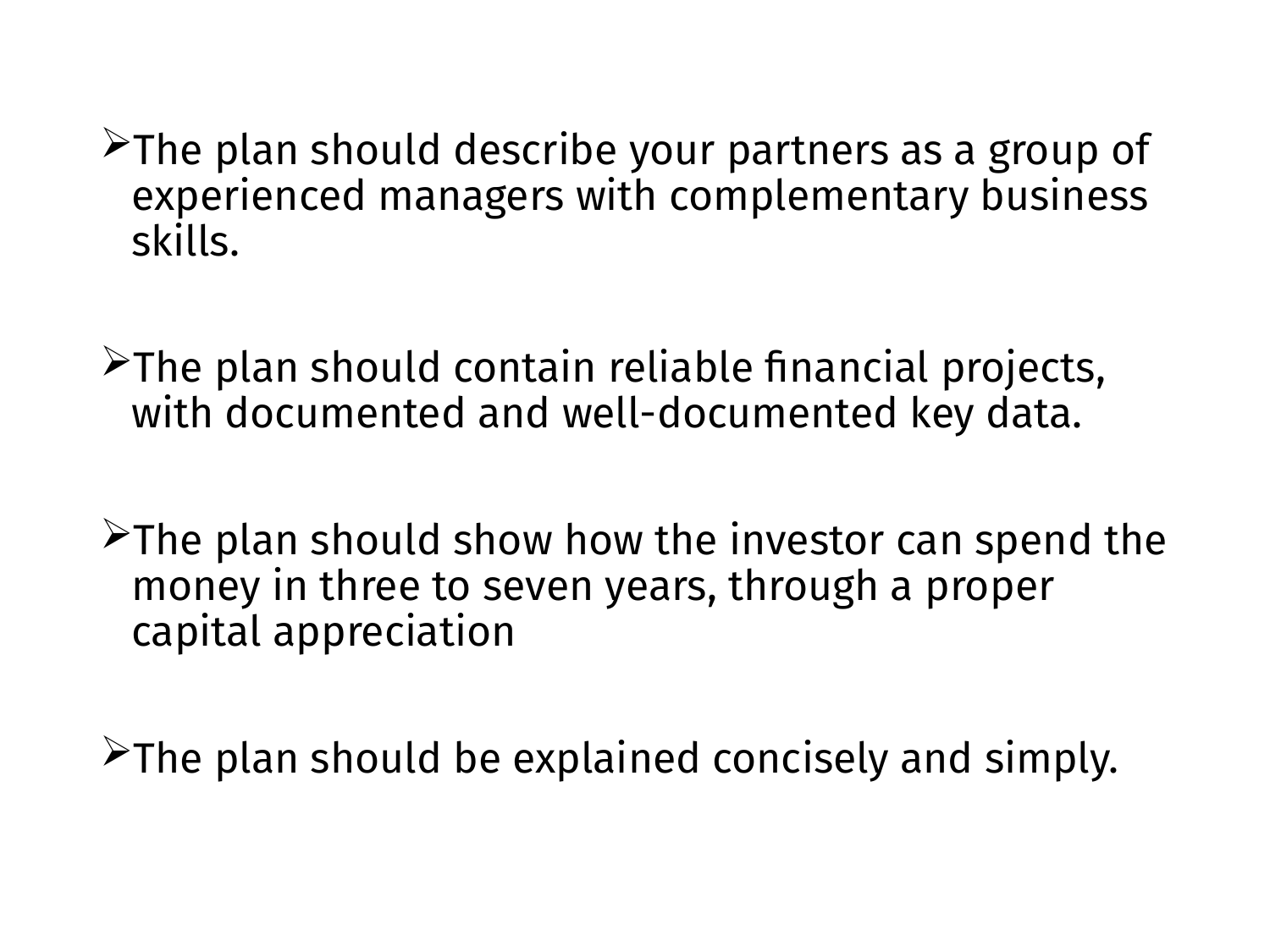

The plan should describe your partners as a group of experienced managers with complementary business skills.

The plan should contain reliable financial projects, with documented and well-documented key data.

The plan should show how the investor can spend the money in three to seven years, through a proper capital appreciation

The plan should be explained concisely and simply.